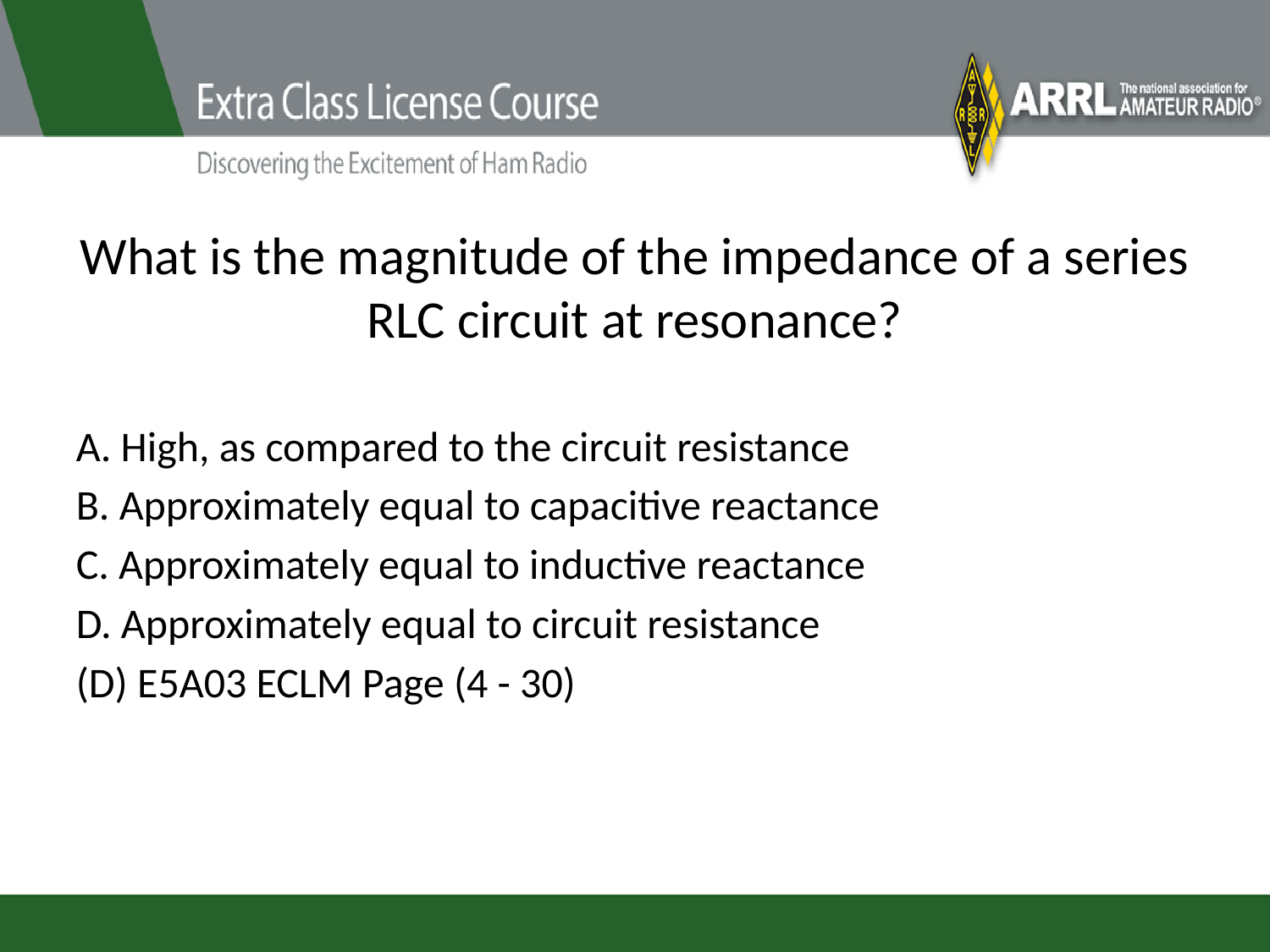

# What is the magnitude of the impedance of a series RLC circuit at resonance?
A. High, as compared to the circuit resistance
B. Approximately equal to capacitive reactance
C. Approximately equal to inductive reactance
D. Approximately equal to circuit resistance
(D) E5A03 ECLM Page (4 - 30)